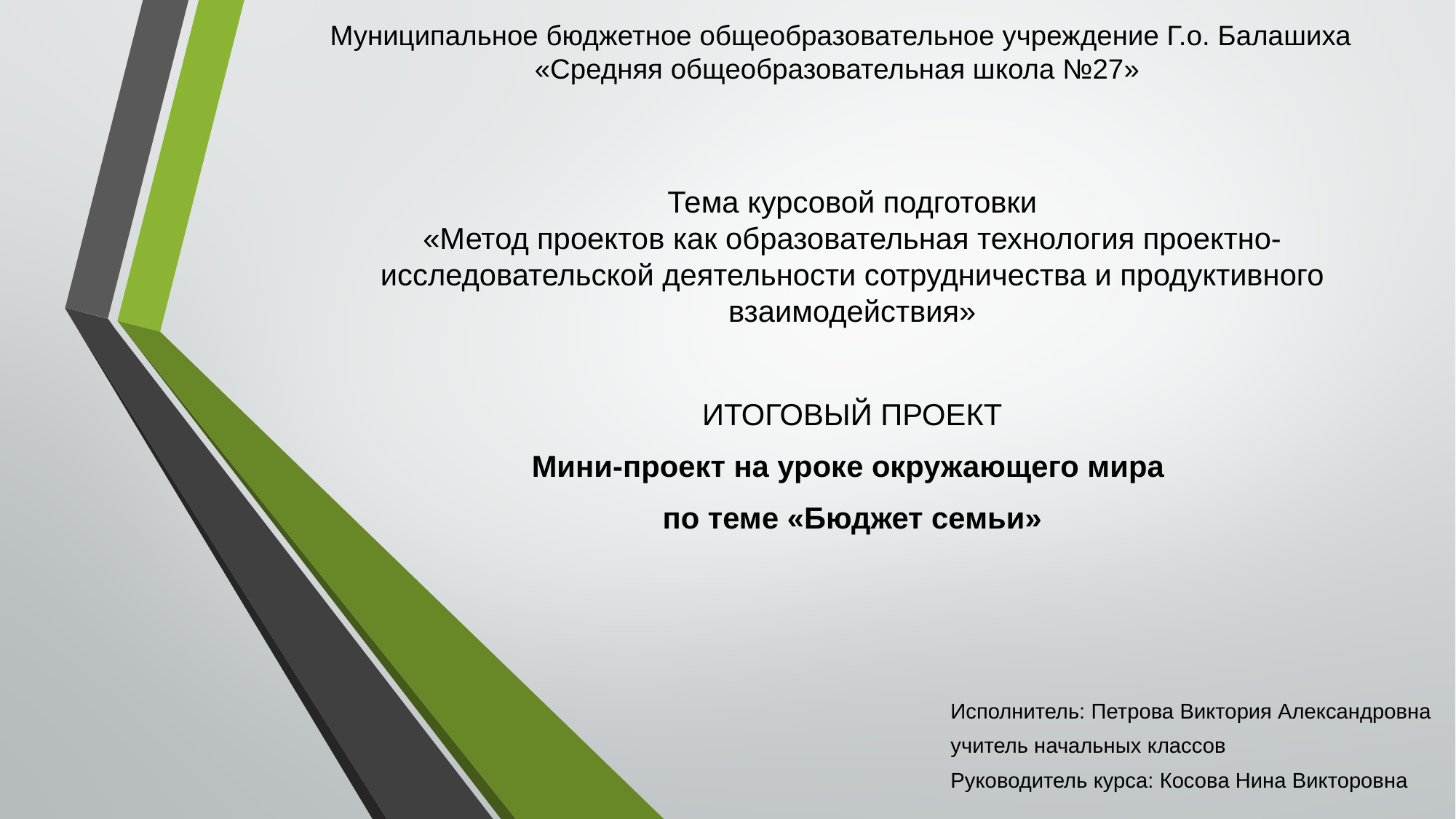

# Муниципальное бюджетное общеобразовательное учреждение Г.о. Балашиха «Средняя общеобразовательная школа №27»
Тема курсовой подготовки
«Метод проектов как образовательная технология проектно-исследовательской деятельности сотрудничества и продуктивного взаимодействия»

ИТОГОВЫЙ ПРОЕКТ
Мини-проект на уроке окружающего мира
по теме «Бюджет семьи»

Исполнитель: Петрова Виктория Александровна
учитель начальных классов
Руководитель курса: Косова Нина Викторовна